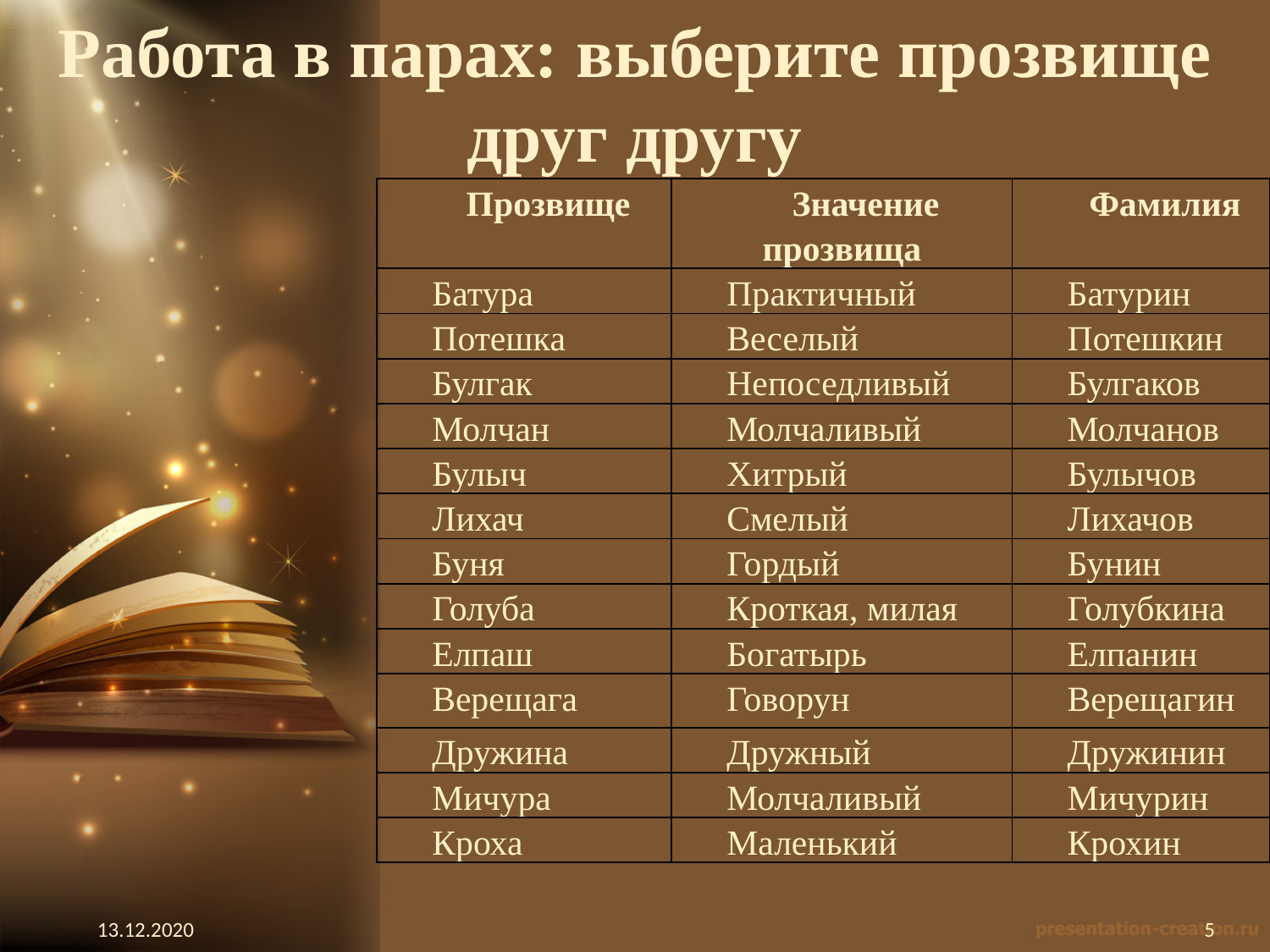

Работа в парах: выберите прозвище друг другу
| Прозвище | Значение прозвища | Фамилия |
| --- | --- | --- |
| Батура | Практичный | Батурин |
| Потешка | Веселый | Потешкин |
| Булгак | Непоседливый | Булгаков |
| Молчан | Молчаливый | Молчанов |
| Булыч | Хитрый | Булычов |
| Лихач | Смелый | Лихачов |
| Буня | Гордый | Бунин |
| Голуба | Кроткая, милая | Голубкина |
| Елпаш | Богатырь | Елпанин |
| Верещага | Говорун | Верещагин |
| Дружина | Дружный | Дружинин |
| Мичура | Молчаливый | Мичурин |
| Кроха | Маленький | Крохин |